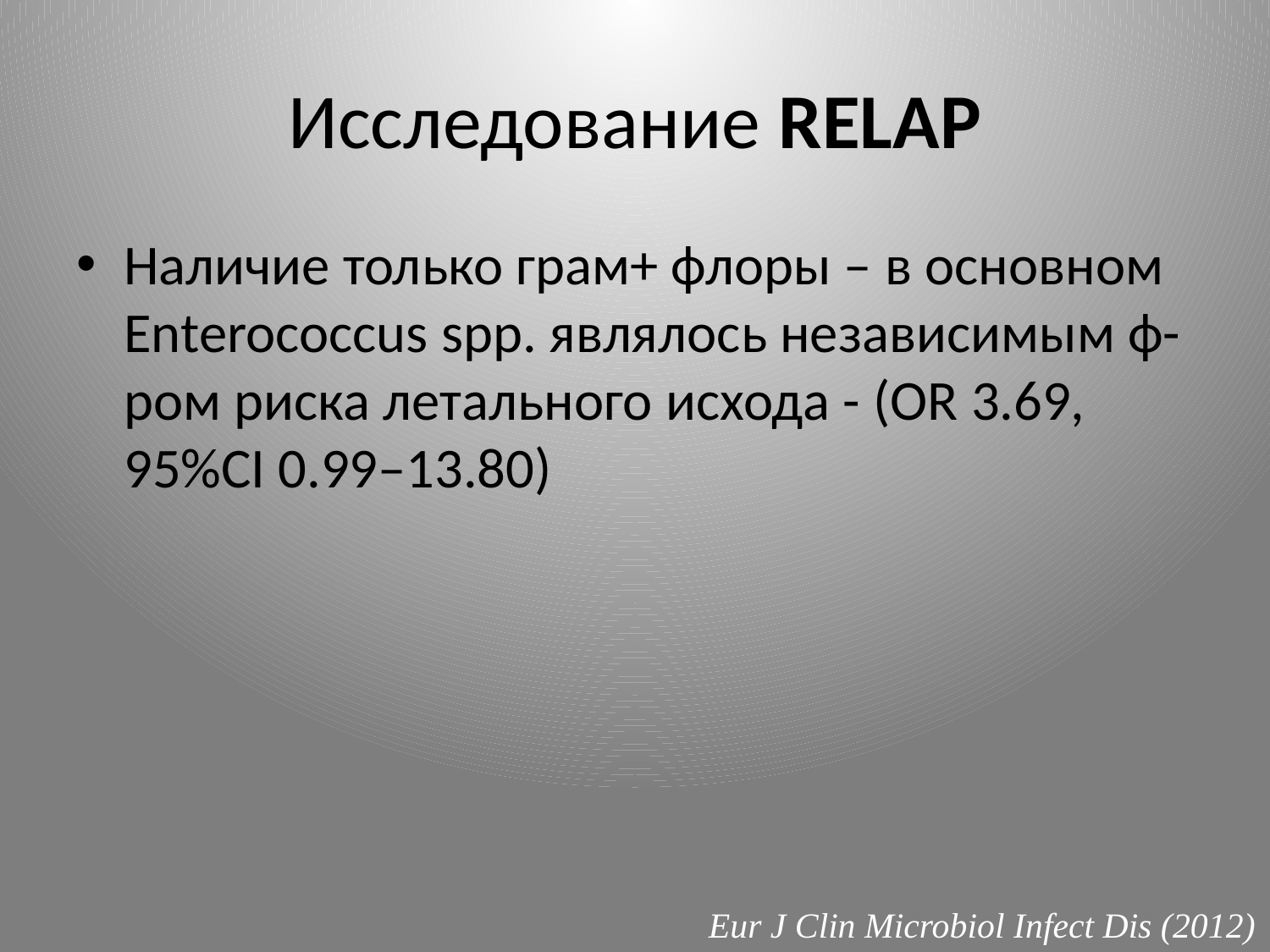

# Исследование RELAP
Наличие только грам+ флоры – в основном Enterococcus spp. являлось независимым ф-ром риска летального исхода - (OR 3.69, 95%CI 0.99–13.80)
Eur J Clin Microbiol Infect Dis (2012)